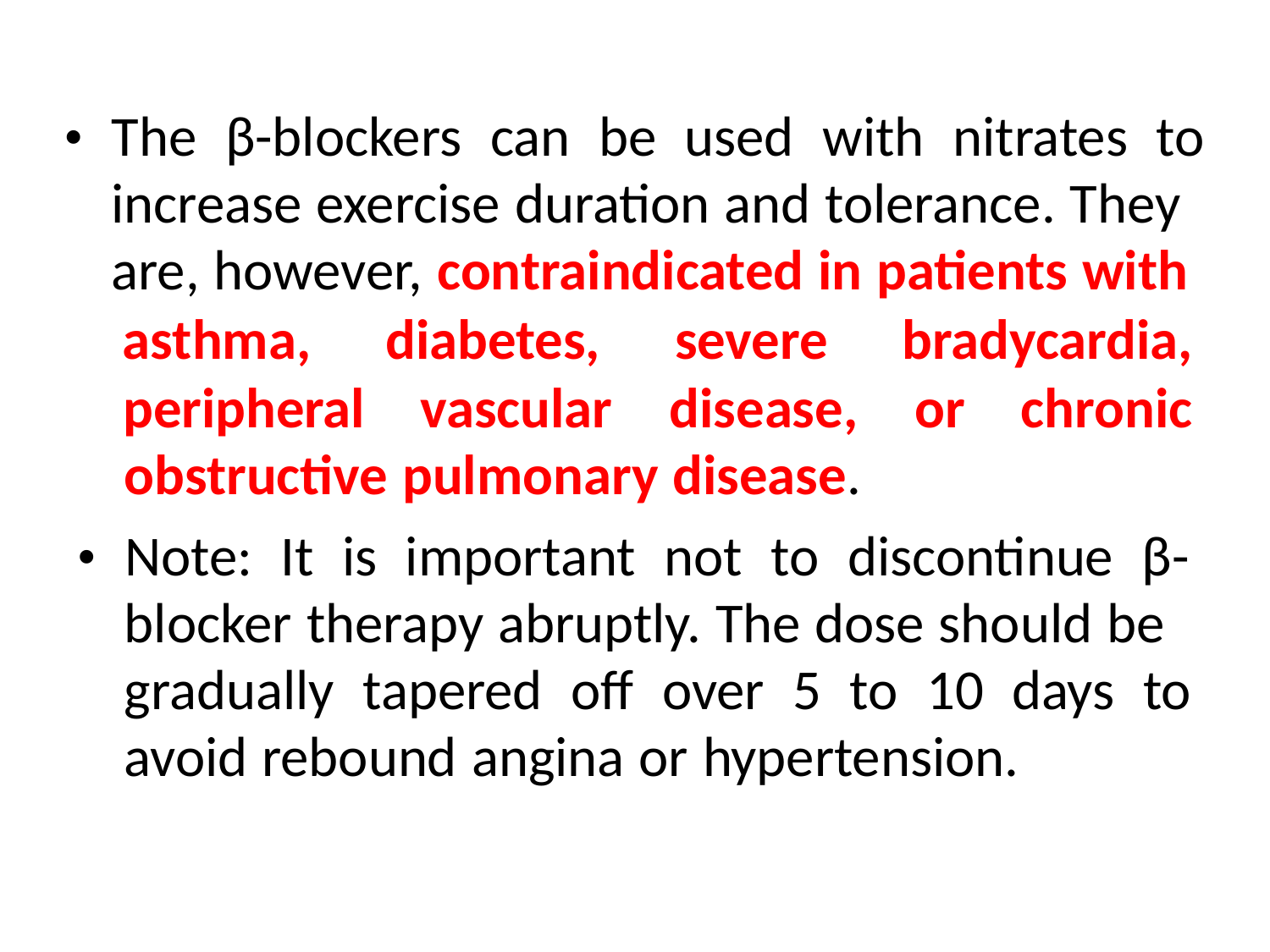

•  The  β-blockers  can  be  used  with  nitrates  to
	increase exercise duration and tolerance. They
	are, however, contraindicated in patients with
asthma,
diabetes,
severe
bradycardia,
peripheral
vascular
disease,
or
chronic
	obstructive pulmonary disease.
•  Note:  It  is  important  not  to  discontinue  β-
	blocker therapy abruptly. The dose should be
	gradually  tapered  off  over  5  to  10  days  to
	avoid rebound angina or hypertension.